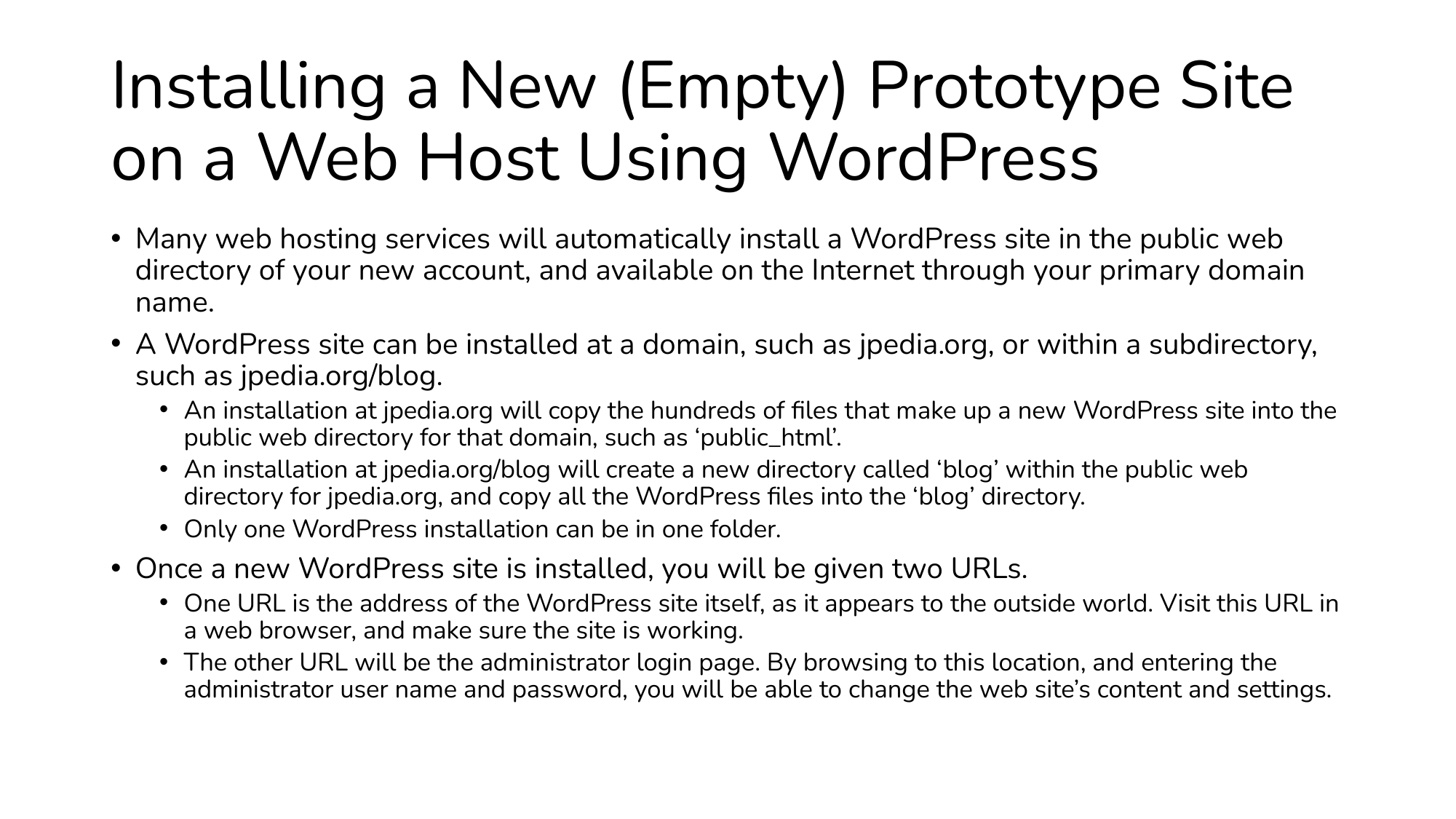

# Installing a New (Empty) Prototype Site on a Web Host Using WordPress
Many web hosting services will automatically install a WordPress site in the public web directory of your new account, and available on the Internet through your primary domain name.
A WordPress site can be installed at a domain, such as jpedia.org, or within a subdirectory, such as jpedia.org/blog.
An installation at jpedia.org will copy the hundreds of files that make up a new WordPress site into the public web directory for that domain, such as ‘public_html’.
An installation at jpedia.org/blog will create a new directory called ‘blog’ within the public web directory for jpedia.org, and copy all the WordPress files into the ‘blog’ directory.
Only one WordPress installation can be in one folder.
Once a new WordPress site is installed, you will be given two URLs.
One URL is the address of the WordPress site itself, as it appears to the outside world. Visit this URL in a web browser, and make sure the site is working.
The other URL will be the administrator login page. By browsing to this location, and entering the administrator user name and password, you will be able to change the web site’s content and settings.